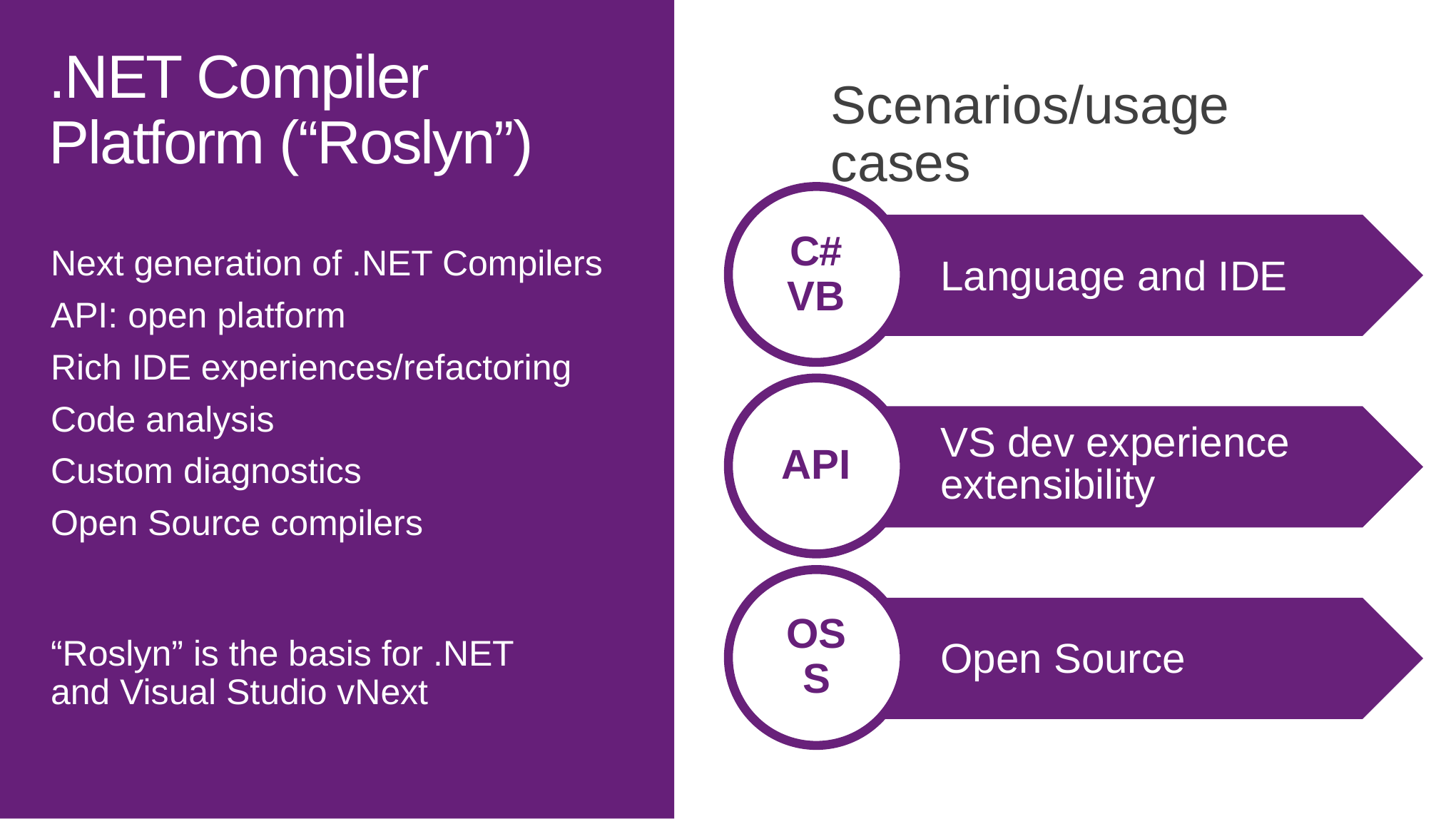

# .NET Compiler Platform (“Roslyn”)
Scenarios/usage cases
C#
VB
Language and IDE
Next generation of .NET Compilers
API: open platform
Rich IDE experiences/refactoring
Code analysis
Custom diagnostics
Open Source compilers

“Roslyn” is the basis for .NET
and Visual Studio vNext

API
VS dev experience extensibility
OSS
Open Source